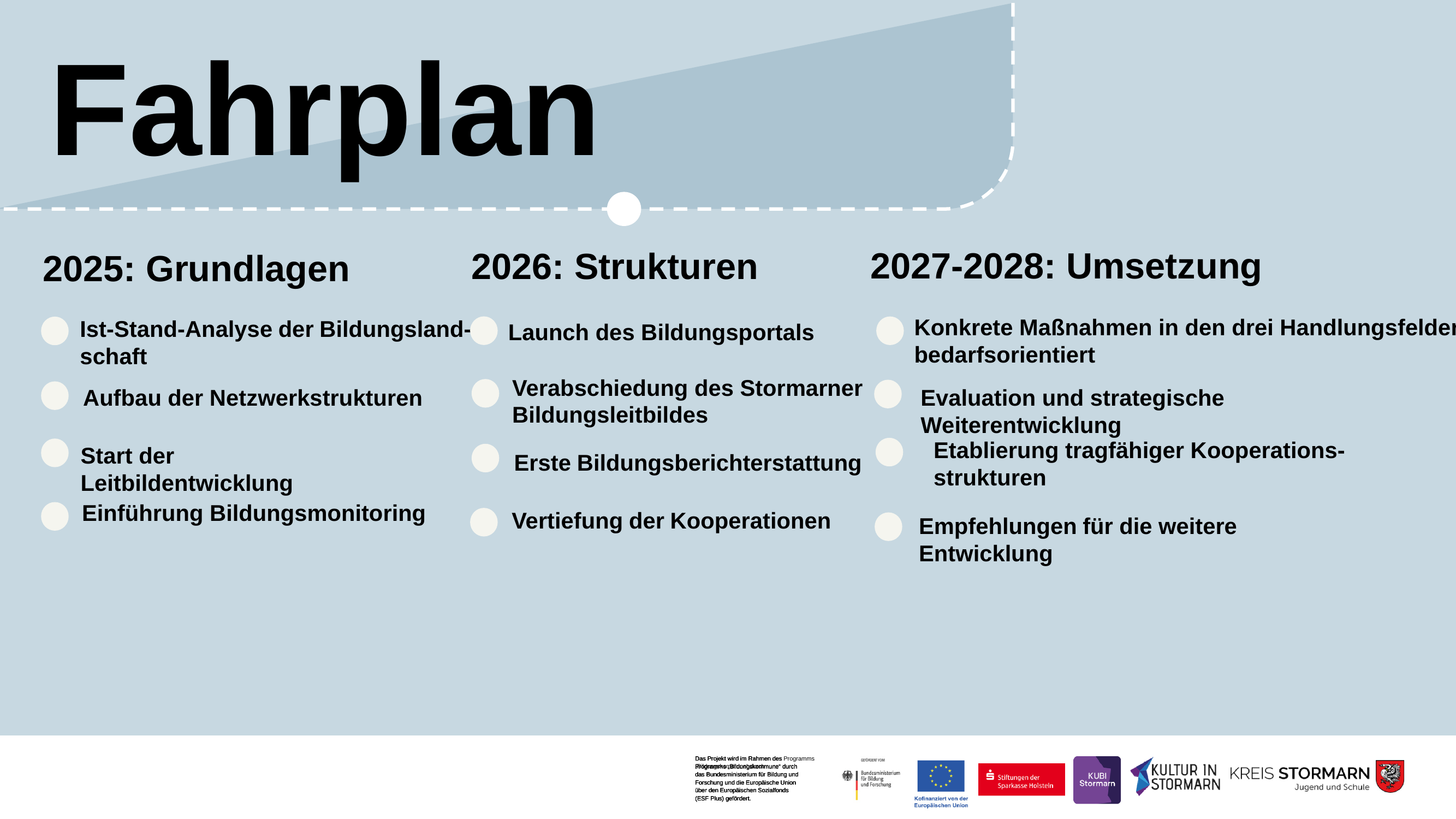

Fahrplan
2027-2028: Umsetzung

2026: Strukturen
2025: Grundlagen
Konkrete Maßnahmen in den drei Handlungsfeldern bedarfsorientiert
Ist-Stand-Analyse der Bildungsland-
schaft
Launch des Bildungsportals

Verabschiedung des Stormarner Bildungsleitbildes

Evaluation und strategische Weiterentwicklung

Aufbau der Netzwerkstrukturen

Etablierung tragfähiger Kooperations-
strukturen
Start der Leitbildentwicklung

Erste Bildungsberichterstattung
Einführung Bildungsmonitoring
Vertiefung der Kooperationen

Empfehlungen für die weitere Entwicklung

Das Projekt wird im Rahmen des
Programms „Bildungskommune“ durch
das Bundesministerium für Bildung und Forschung und die Europäische Union
über den Europäischen Sozialfonds
(ESF Plus) gefördert.
Das Projekt wird im Rahmen des
Programms „Bildungskommune“ durch
das Bundesministerium für Bildung und Forschung und die Europäische Union
über den Europäischen Sozialfonds
(ESF Plus) gefördert.
Das Projekt wird im Rahmen des Programms „Bildungskommune“ durch
das Bundesministerium für Bildung und Forschung und die Europäische Union
über den Europäischen Sozialfonds
(ESF Plus) gefördert.